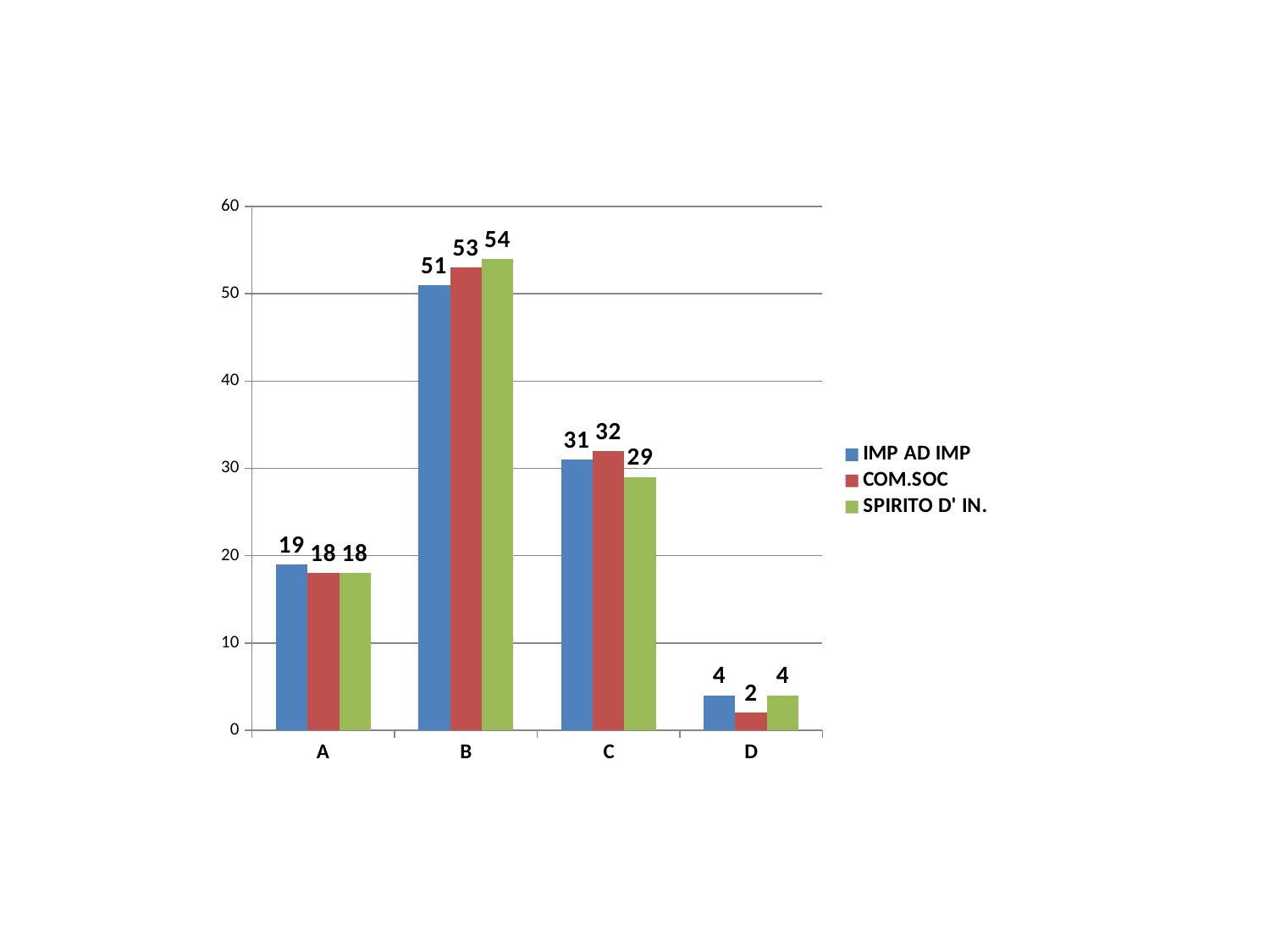

### Chart

| Category | IMP AD IMP | COM.SOC | SPIRITO D' IN. |
|---|---|---|---|
| A | 19.0 | 18.0 | 18.0 |
| B | 51.0 | 53.0 | 54.0 |
| C | 31.0 | 32.0 | 29.0 |
| D | 4.0 | 2.0 | 4.0 |